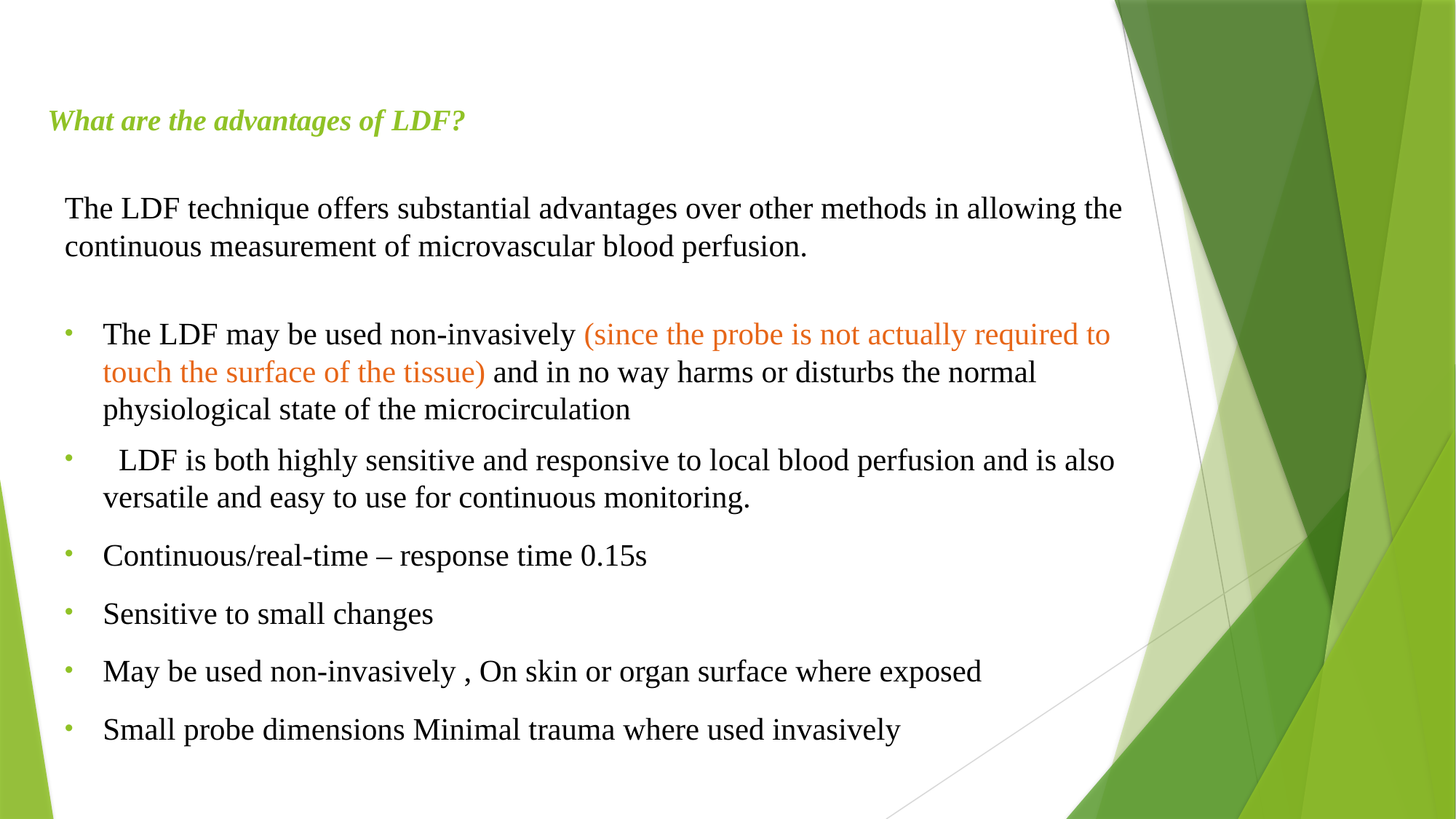

# What are the advantages of LDF?
The LDF technique offers substantial advantages over other methods in allowing the continuous measurement of microvascular blood perfusion.

The LDF may be used non-invasively (since the probe is not actually required to touch the surface of the tissue) and in no way harms or disturbs the normal physiological state of the microcirculation
  LDF is both highly sensitive and responsive to local blood perfusion and is also versatile and easy to use for continuous monitoring.
Continuous/real-time – response time 0.15s
Sensitive to small changes
May be used non-invasively , On skin or organ surface where exposed
Small probe dimensions Minimal trauma where used invasively